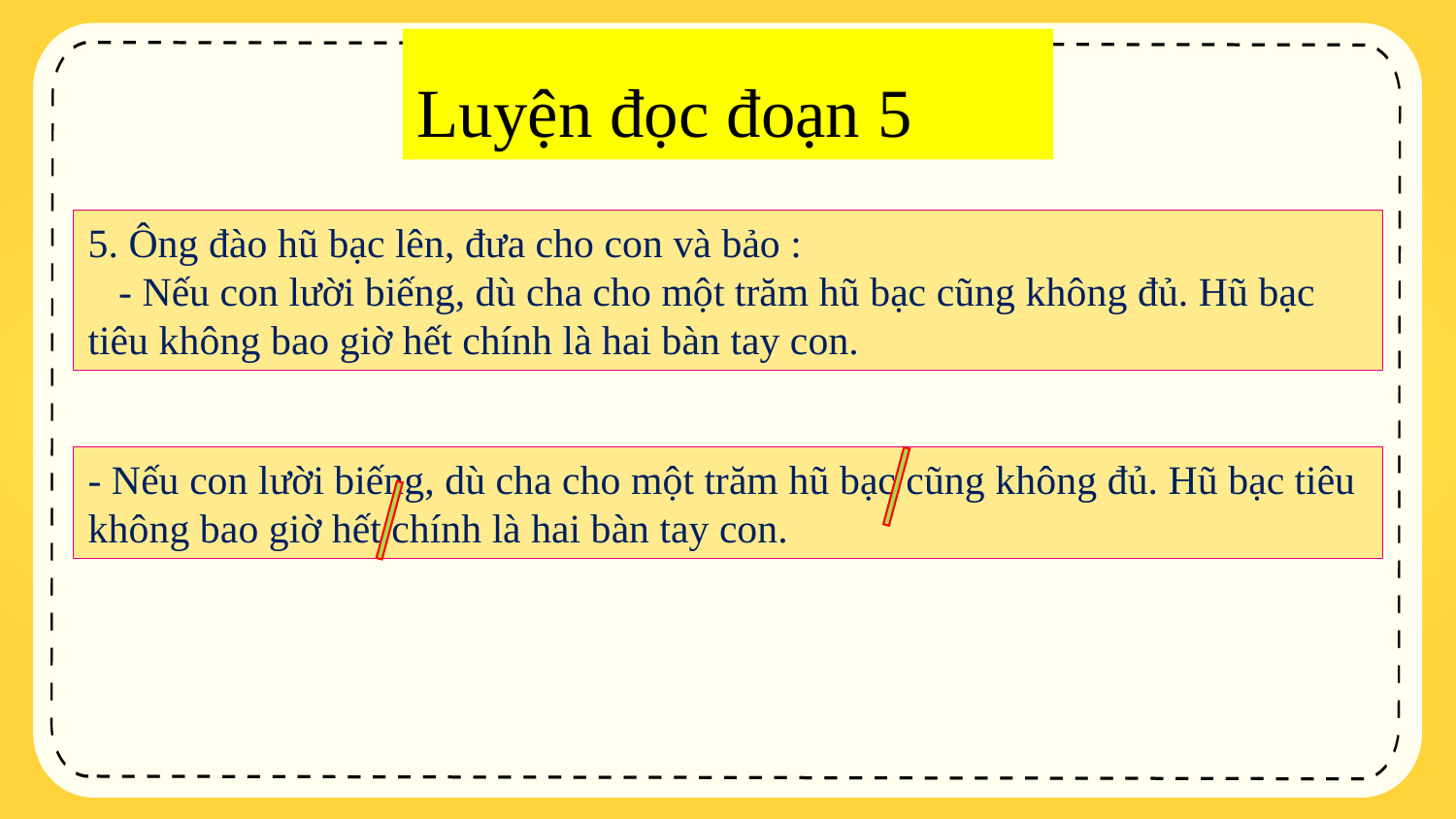

Luyện đọc đoạn 5
5. Ông đào hũ bạc lên, đưa cho con và bảo :
   - Nếu con lười biếng, dù cha cho một trăm hũ bạc cũng không đủ. Hũ bạc tiêu không bao giờ hết chính là hai bàn tay con.

- Nếu con lười biếng, dù cha cho một trăm hũ bạc cũng không đủ. Hũ bạc tiêu không bao giờ hết chính là hai bàn tay con.